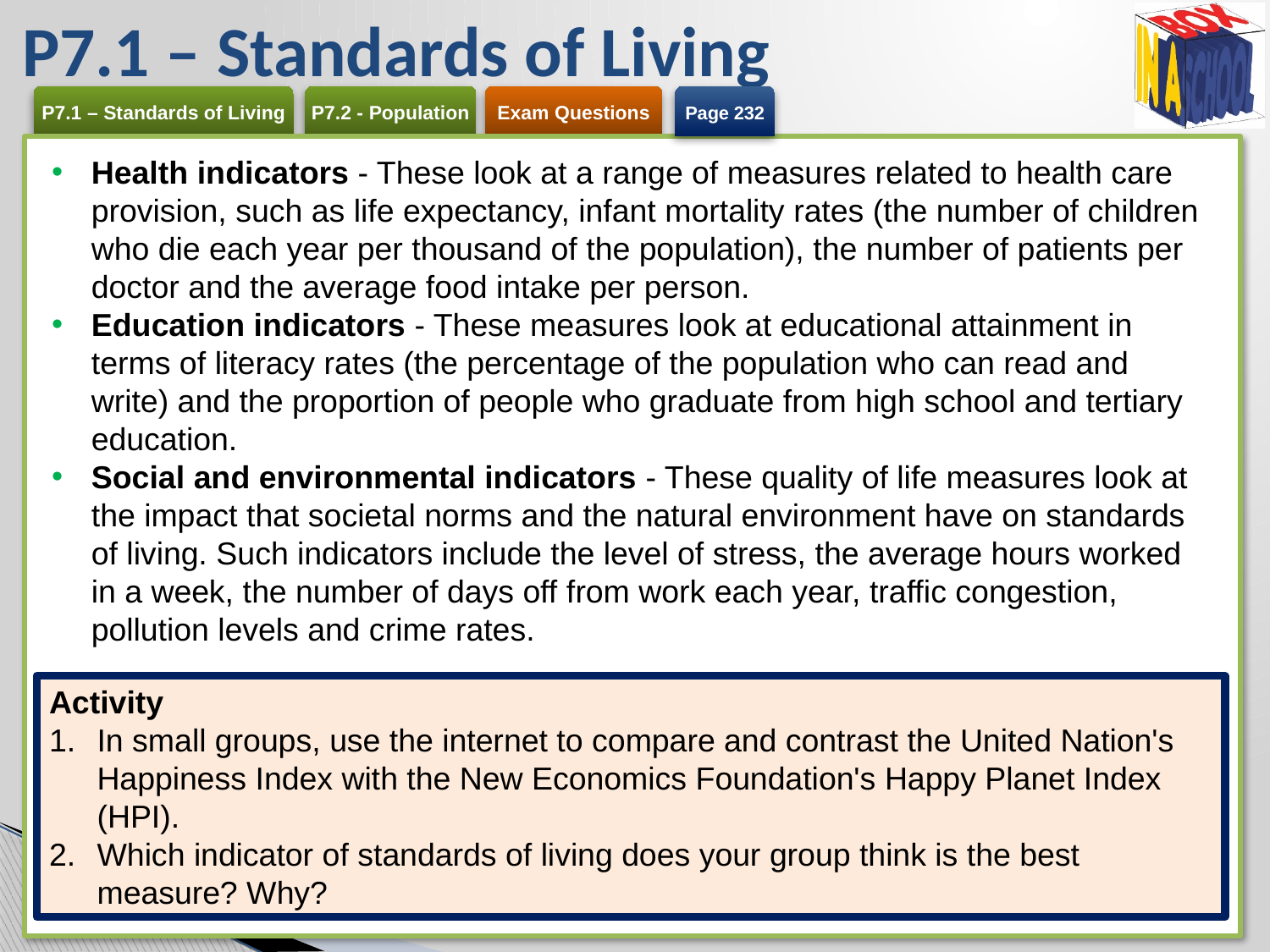

# P7.1 – Standards of Living
Page 232
Health indicators - These look at a range of measures related to health care provision, such as life expectancy, infant mortality rates (the number of children who die each year per thousand of the population), the number of patients per doctor and the average food intake per person.
Education indicators - These measures look at educational attainment in terms of literacy rates (the percentage of the population who can read and write) and the proportion of people who graduate from high school and tertiary education.
Social and environmental indicators - These quality of life measures look at the impact that societal norms and the natural environment have on standards of living. Such indicators include the level of stress, the average hours worked in a week, the number of days off from work each year, traffic congestion, pollution levels and crime rates.
Activity
In small groups, use the internet to compare and contrast the United Nation's Happiness Index with the New Economics Foundation's Happy Planet Index (HPI).
Which indicator of standards of living does your group think is the best measure? Why?